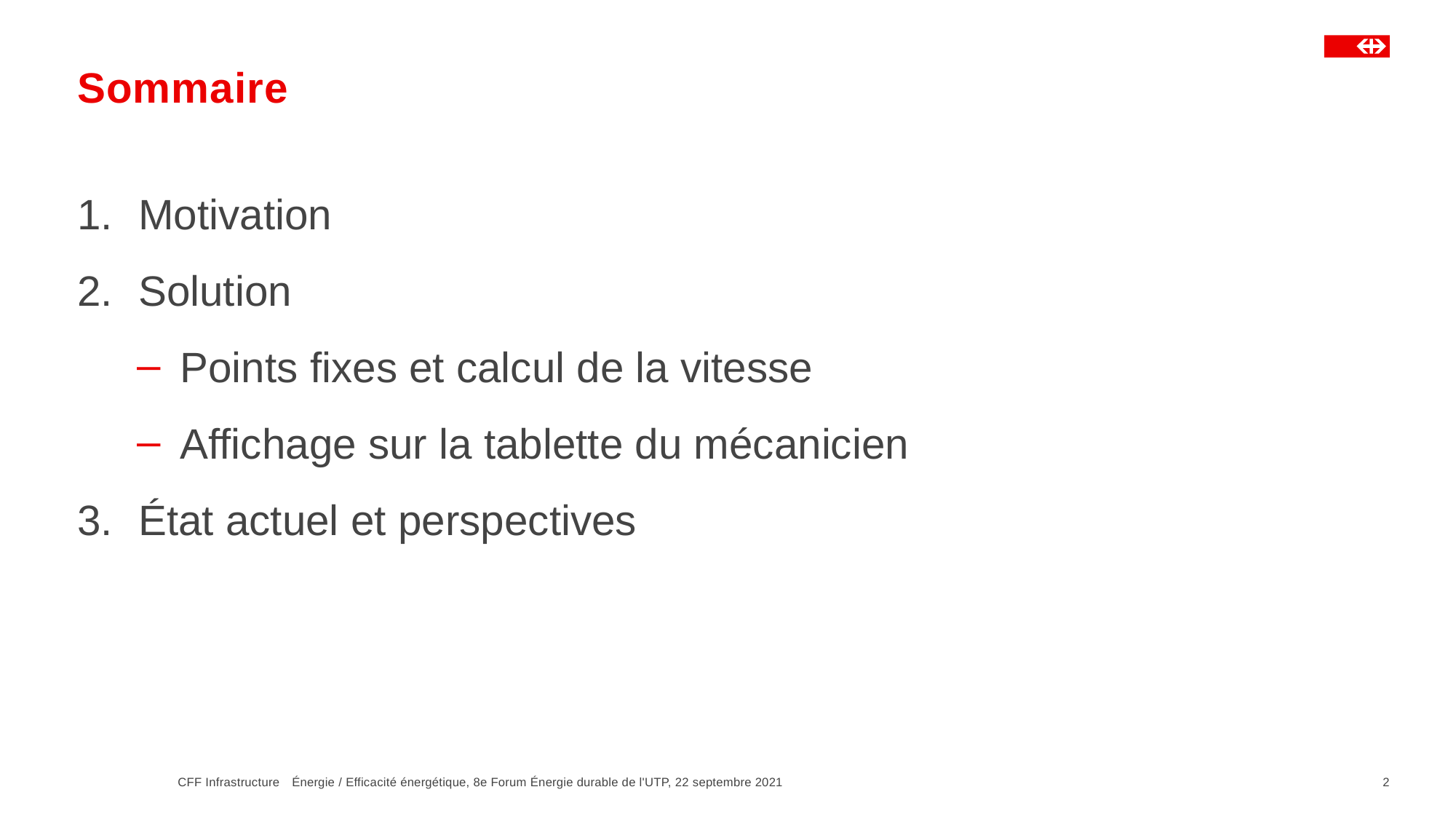

# Sommaire
Motivation
Solution
Points fixes et calcul de la vitesse
Affichage sur la tablette du mécanicien
État actuel et perspectives

CFF Infrastructure Énergie / Efficacité énergétique, 8e Forum Énergie durable de l'UTP, 22 septembre 2021
2